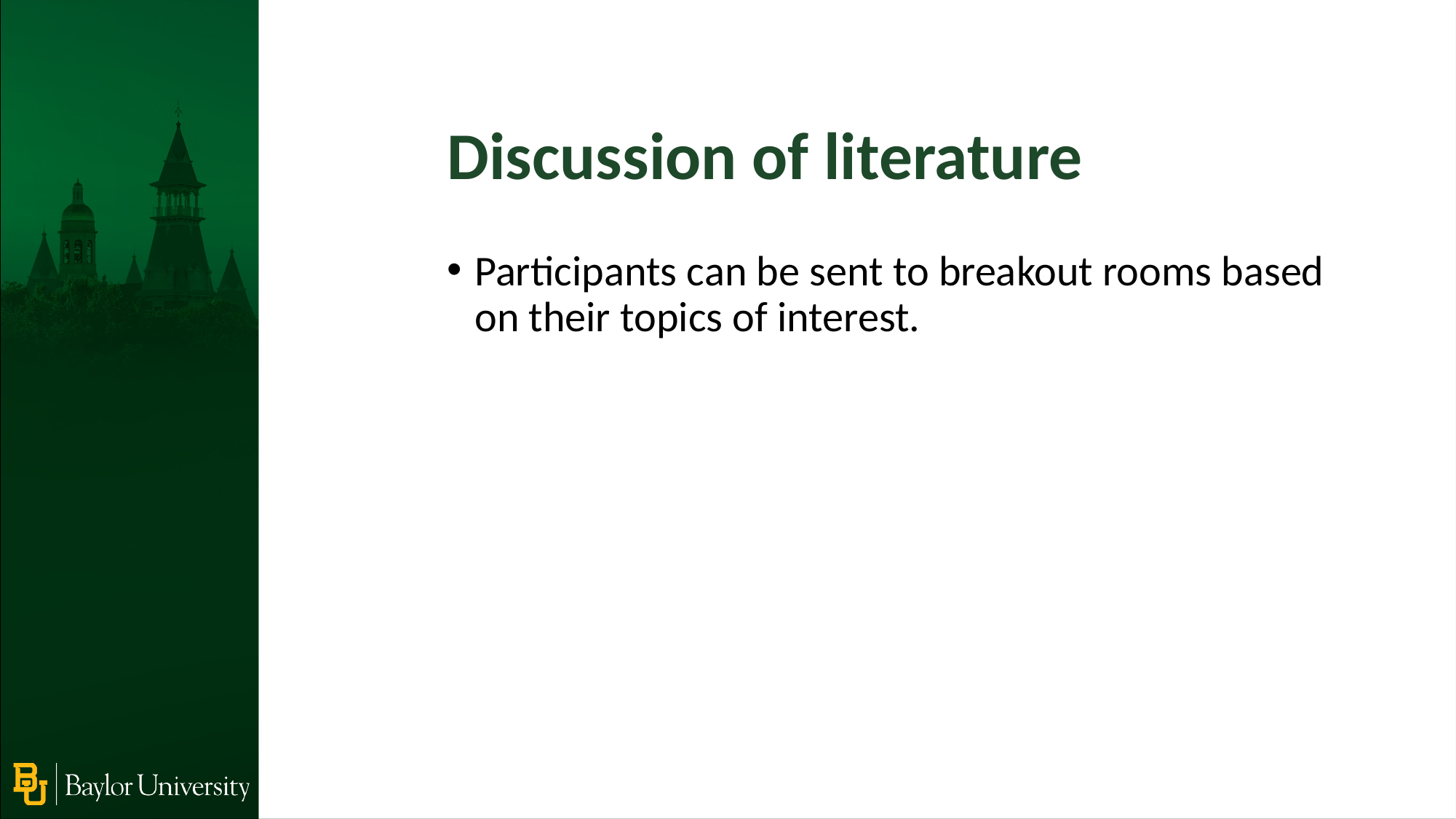

Discussion of literature
Participants can be sent to breakout rooms based on their topics of interest.